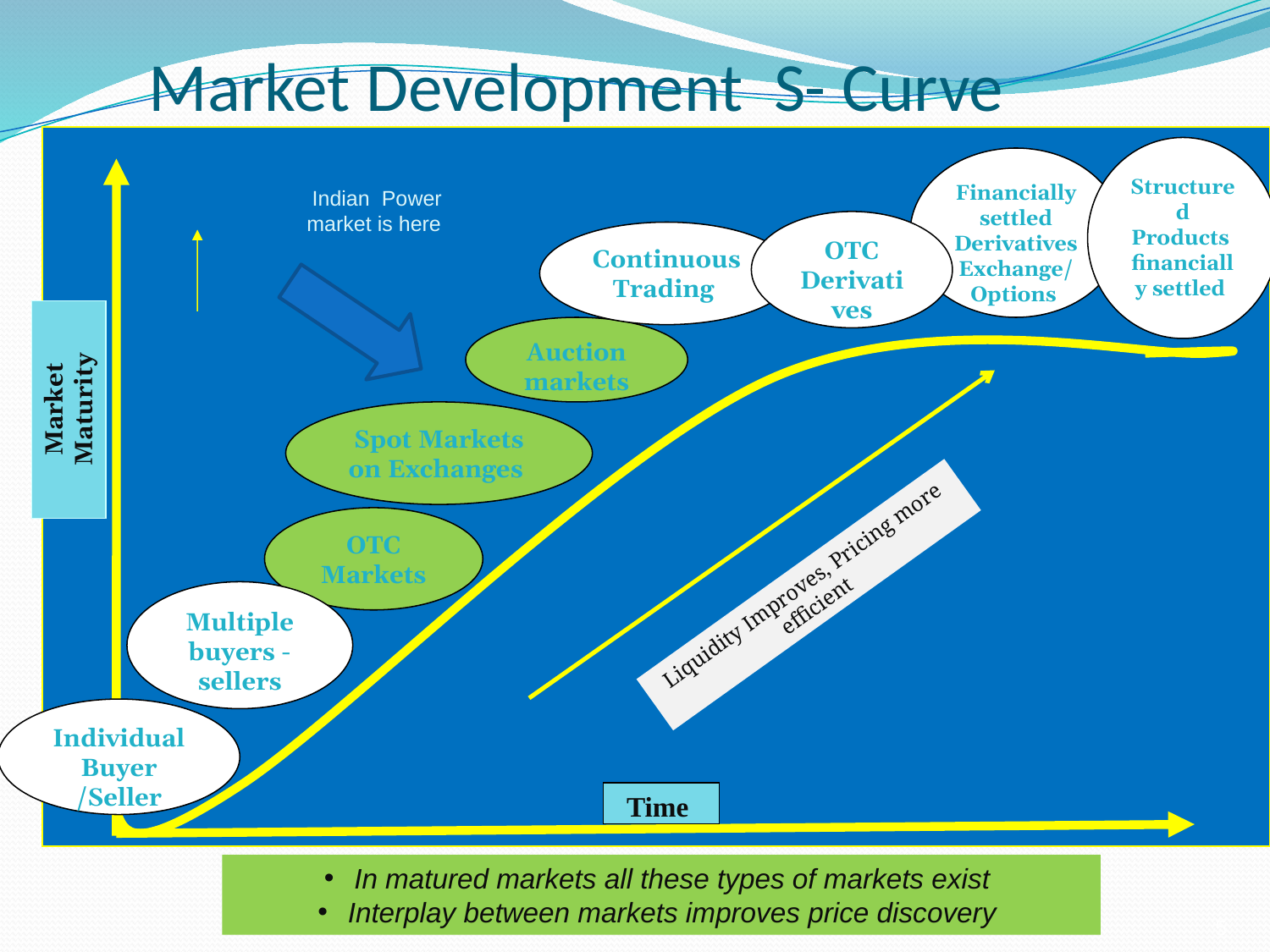

# Market Development  S- Curve

Structured Products  financially settled
Financially settled Derivatives Exchange/ Options

OTC Derivatives
Continuous Trading

Auction markets
Market
 Maturity
Spot Markets on Exchanges
OTC Markets
Liquidity Improves, Pricing more efficient
Multiple buyers - sellers
Individual Buyer /Seller
Time

In matured markets all these types of markets exist
Interplay between markets improves price discovery
Indian  Power market is here

5